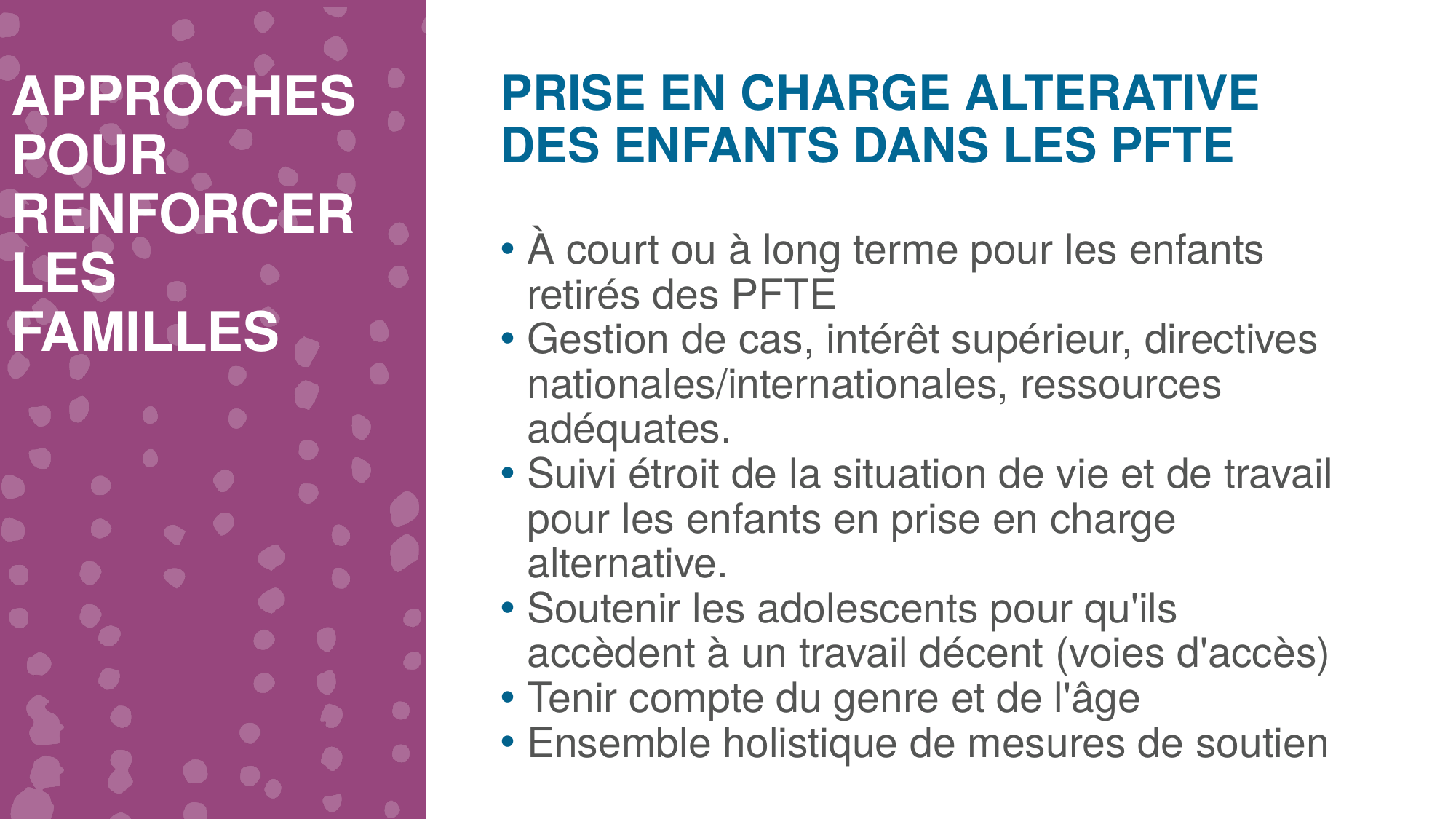

APPROCHES POUR RENFORCER LES FAMILLES
PRISE EN CHARGE ALTERATIVE DES ENFANTS DANS LES PFTE
À court ou à long terme pour les enfants retirés des PFTE
Gestion de cas, intérêt supérieur, directives nationales/internationales, ressources adéquates.
Suivi étroit de la situation de vie et de travail pour les enfants en prise en charge alternative.
Soutenir les adolescents pour qu'ils accèdent à un travail décent (voies d'accès)
Tenir compte du genre et de l'âge
Ensemble holistique de mesures de soutien